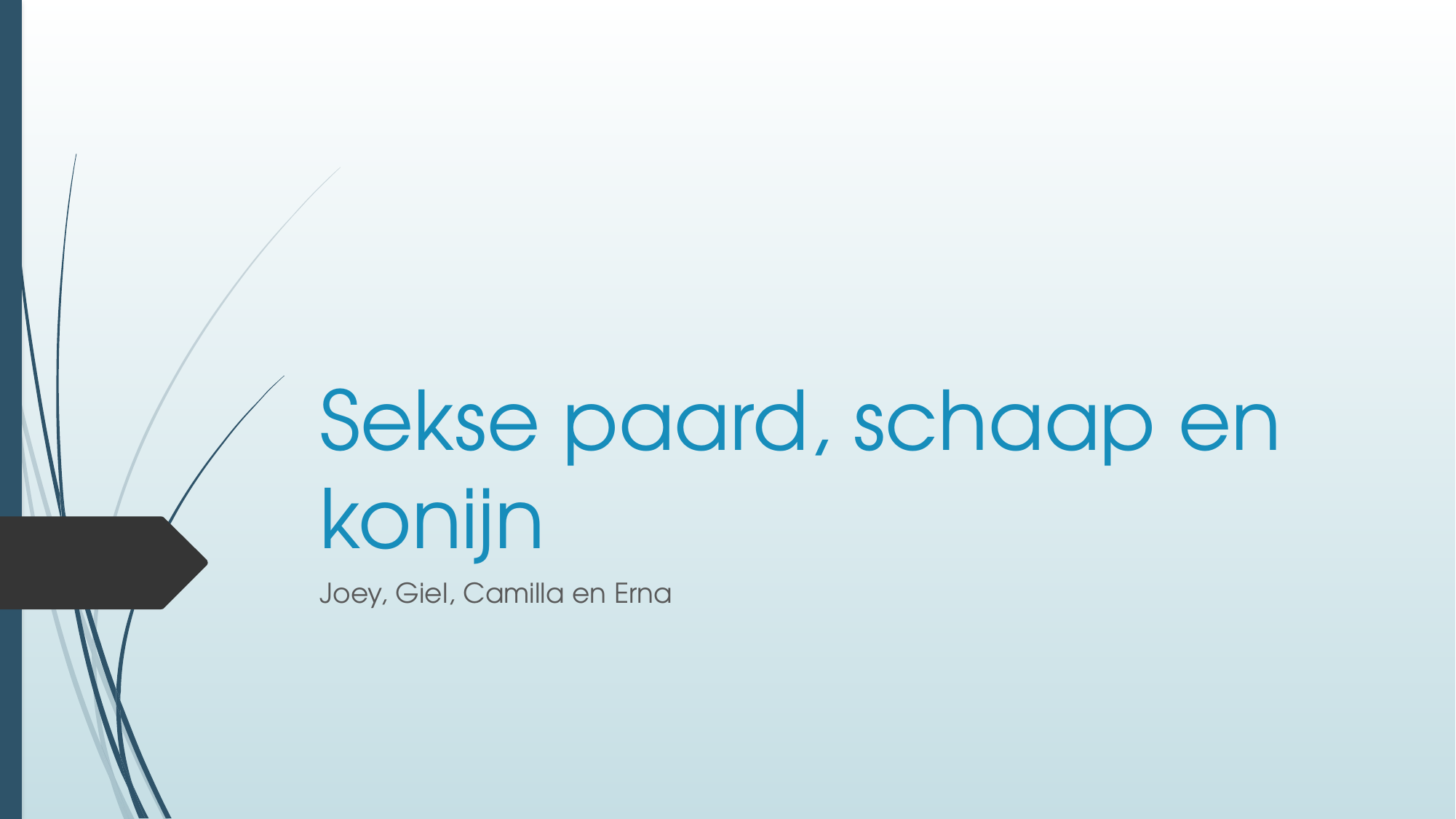

# Sekse paard, schaap en konijn
Joey, Giel, Camilla en Erna